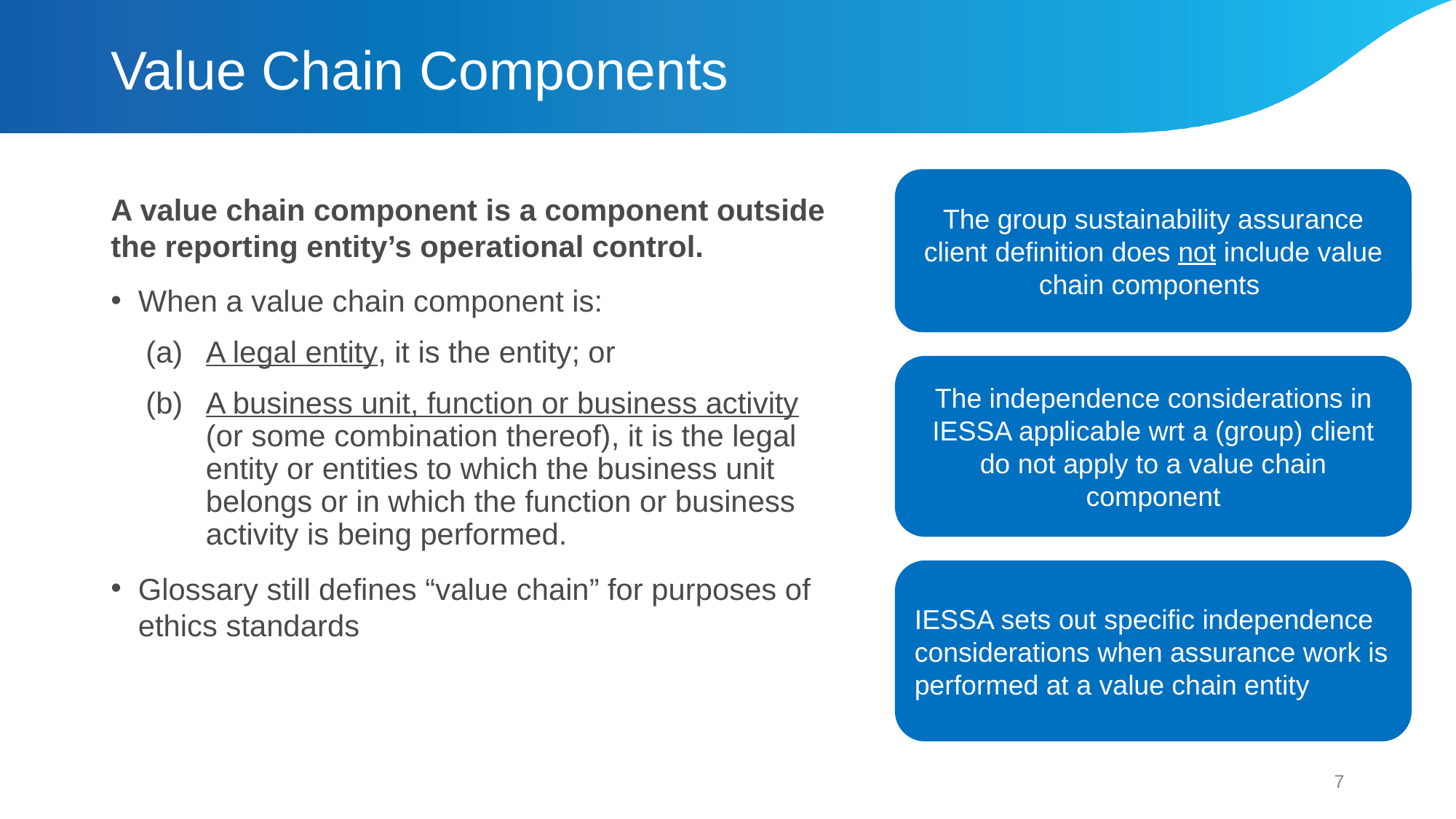

# Value Chain Components
The group sustainability assurance client definition does not include value chain components
A value chain component is a component outside the reporting entity’s operational control.
When a value chain component is:
(a)	A legal entity, it is the entity; or
(b)	A business unit, function or business activity (or some combination thereof), it is the legal entity or entities to which the business unit belongs or in which the function or business activity is being performed.
Glossary still defines “value chain” for purposes of ethics standards​
The independence considerations in IESSA applicable wrt a (group) client do not apply to a value chain component
IESSA sets out specific independence considerations when assurance work is performed at a value chain entity
7